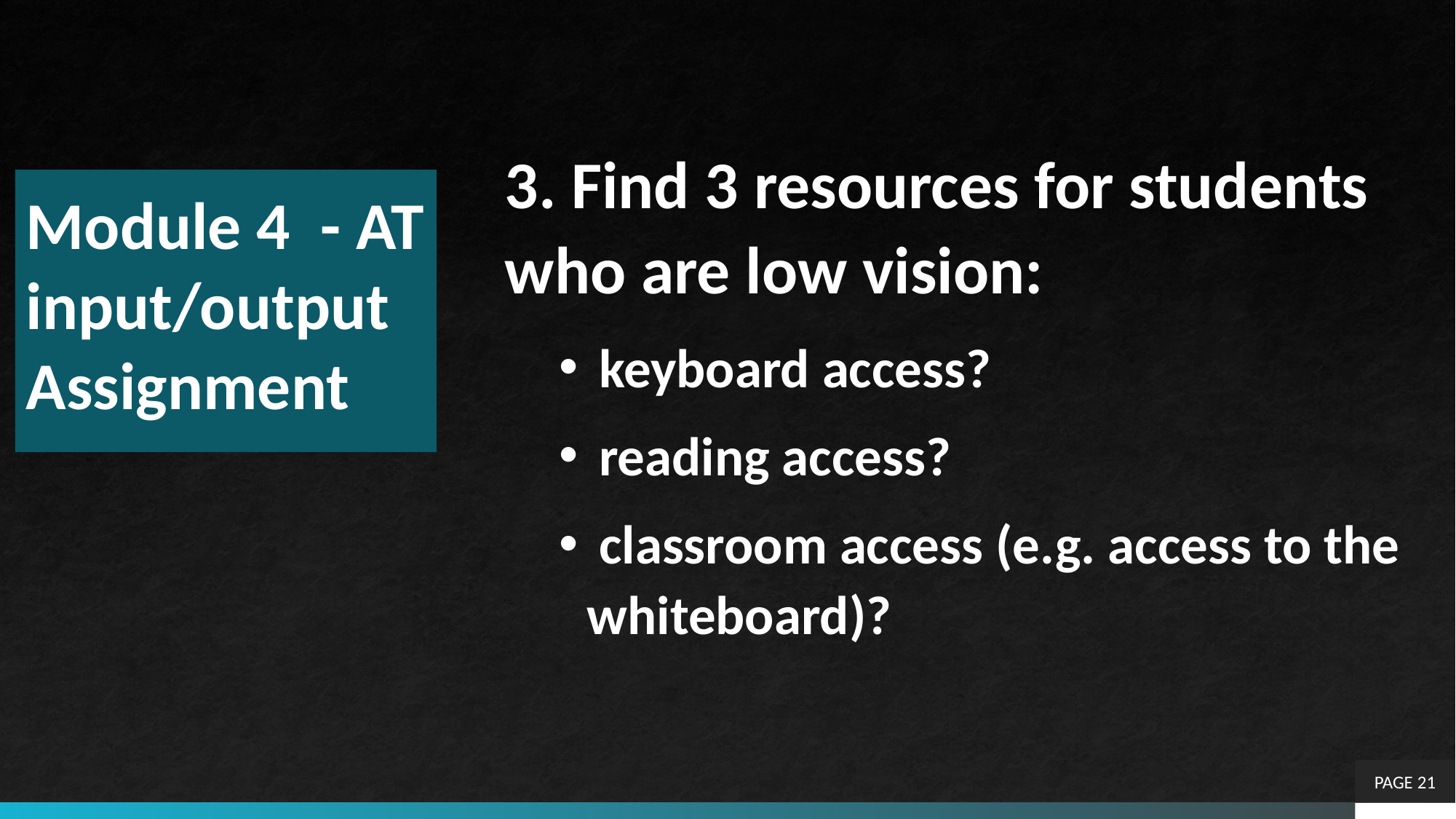

3. Find 3 resources for students who are low vision:
 keyboard access?
 reading access?
 classroom access (e.g. access to the whiteboard)?

# Module 4  - AT input/output Assignment
PAGE 21